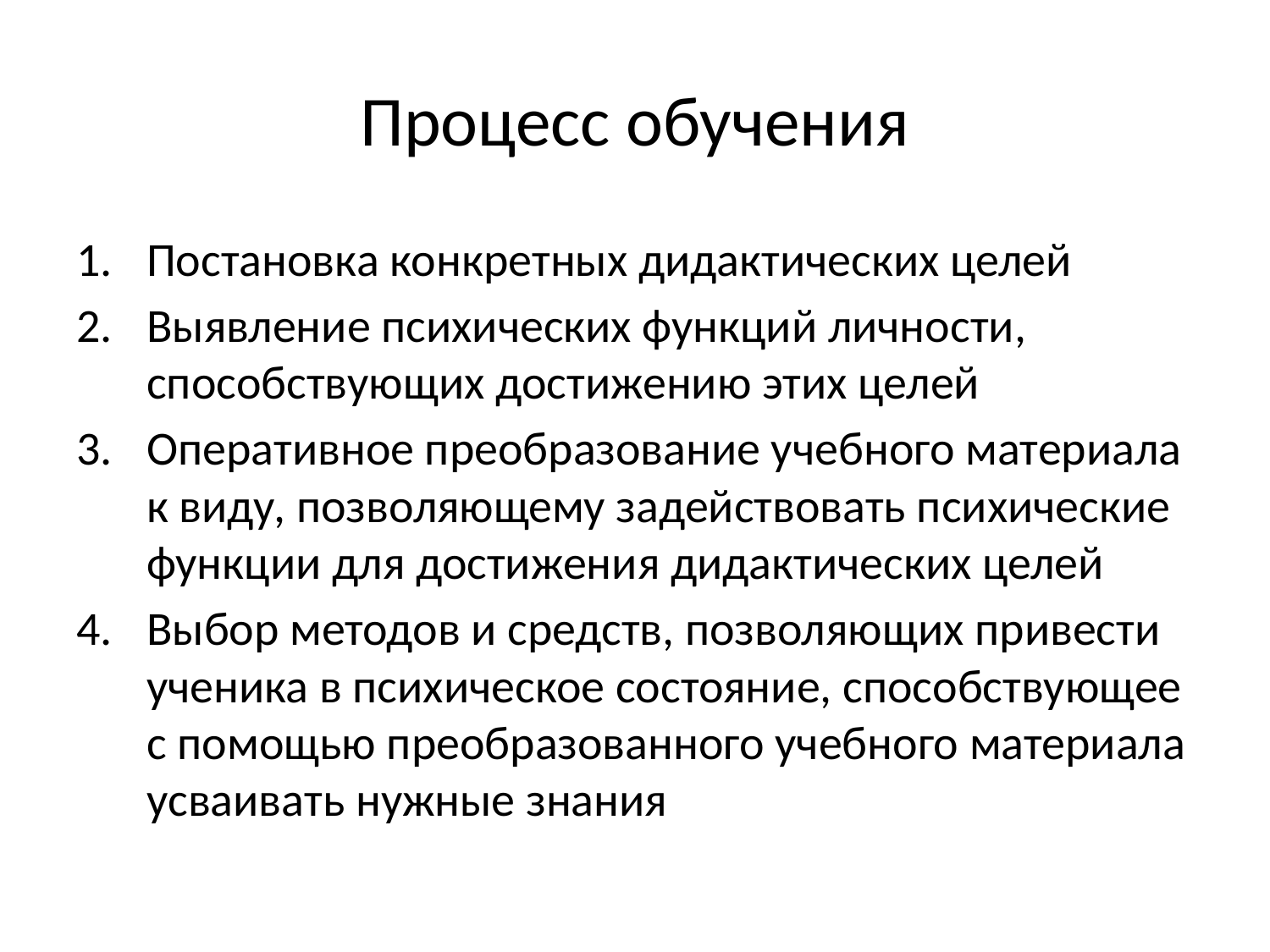

# Процесс обучения
Постановка конкретных дидактических целей
Выявление психических функций личности, способствующих достижению этих целей
Оперативное преобразование учебного материала к виду, позволяющему задействовать психические функции для достижения дидактических целей
Выбор методов и средств, позволяющих привести ученика в психическое состояние, способствующее с помощью преобразованного учебного материала усваивать нужные знания